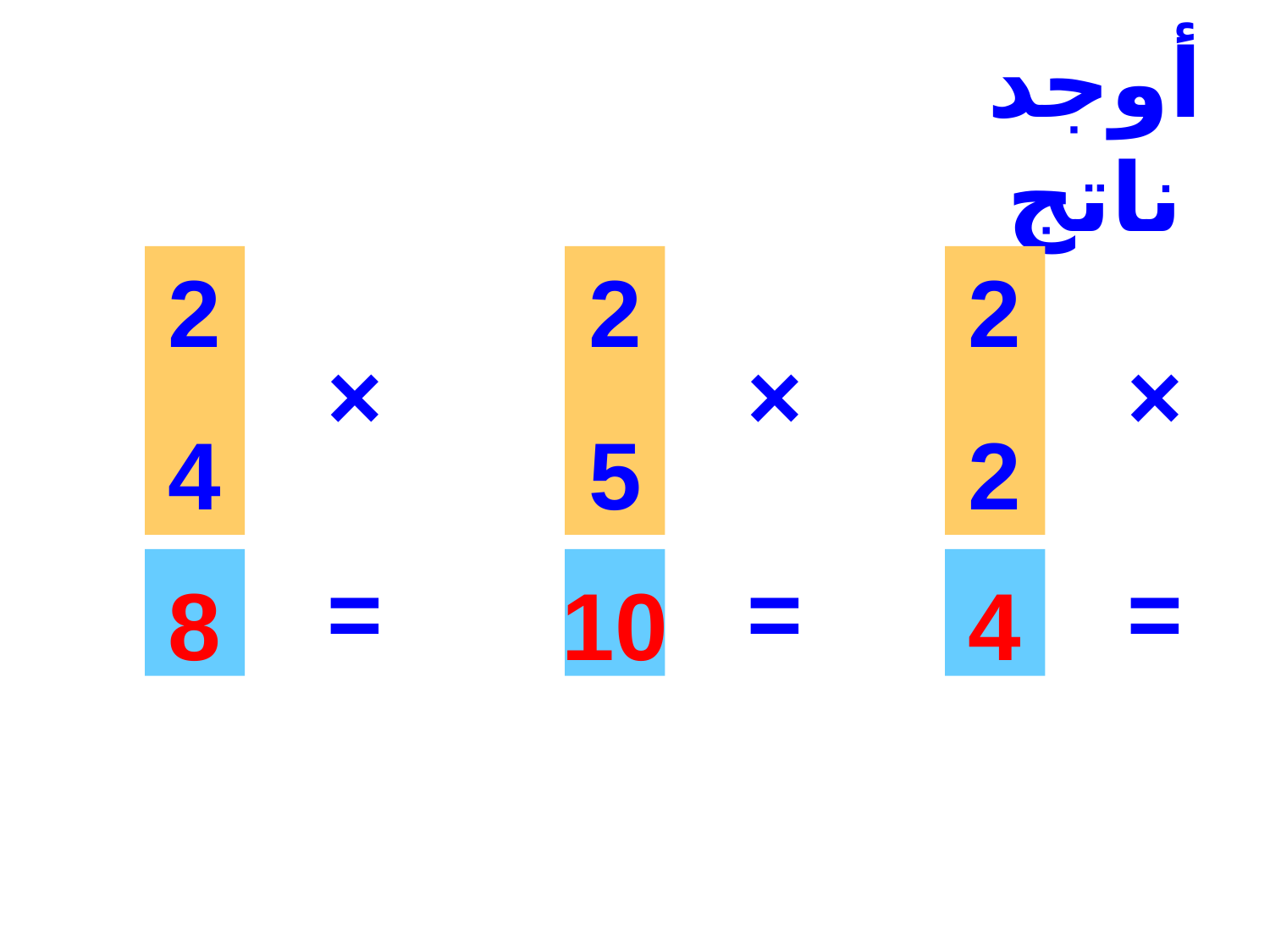

أوجد ناتج
2
4
2
5
2
2
×
×
×
=
=
=

8
10
4